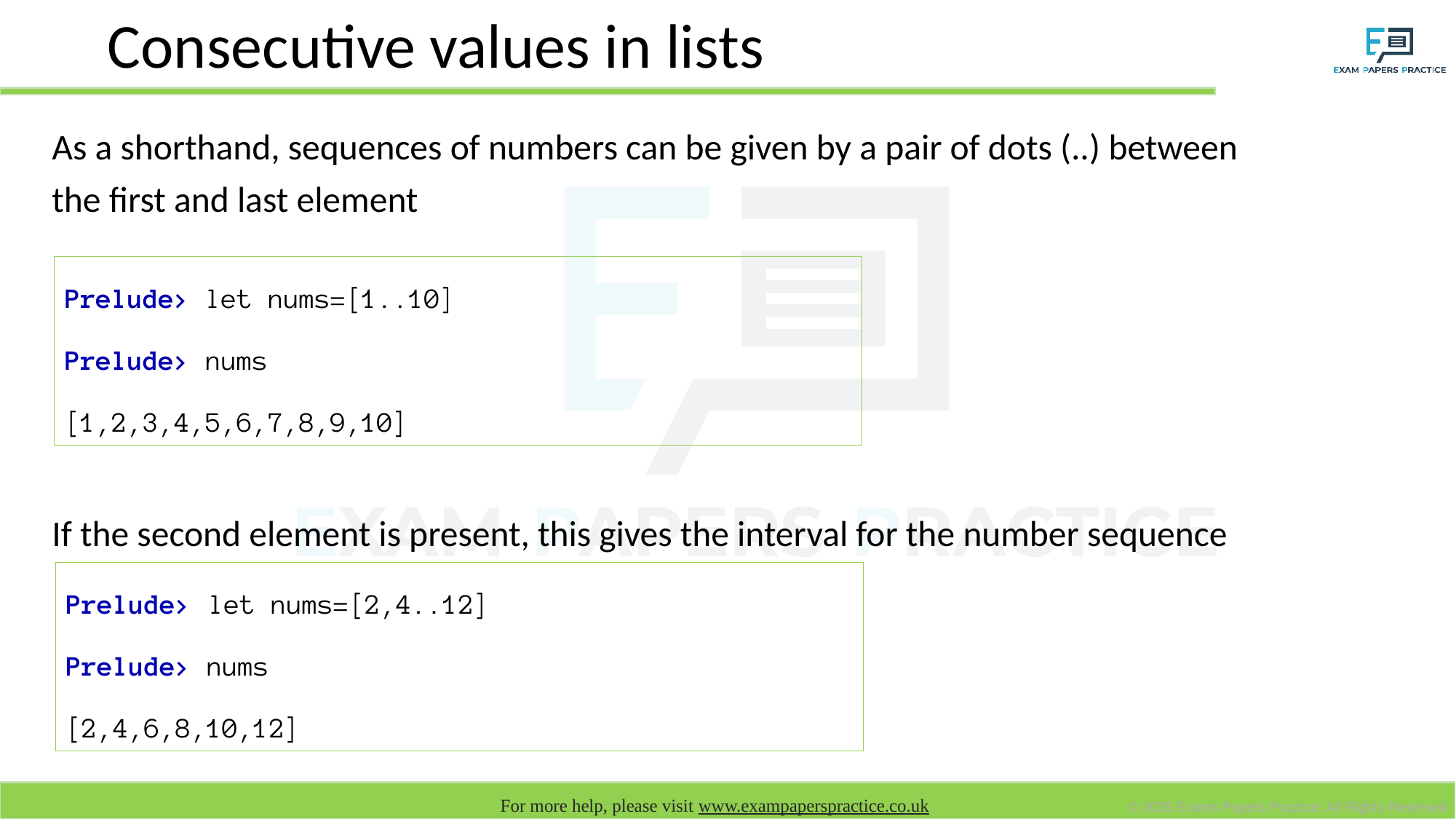

# Consecutive values in lists
As a shorthand, sequences of numbers can be given by a pair of dots (..) between the first and last element

If the second element is present, this gives the interval for the number sequence

Prelude> let nums=[1..10]
Prelude> nums
[1,2,3,4,5,6,7,8,9,10]
Prelude> let nums=[2,4..12]
Prelude> nums
[2,4,6,8,10,12]